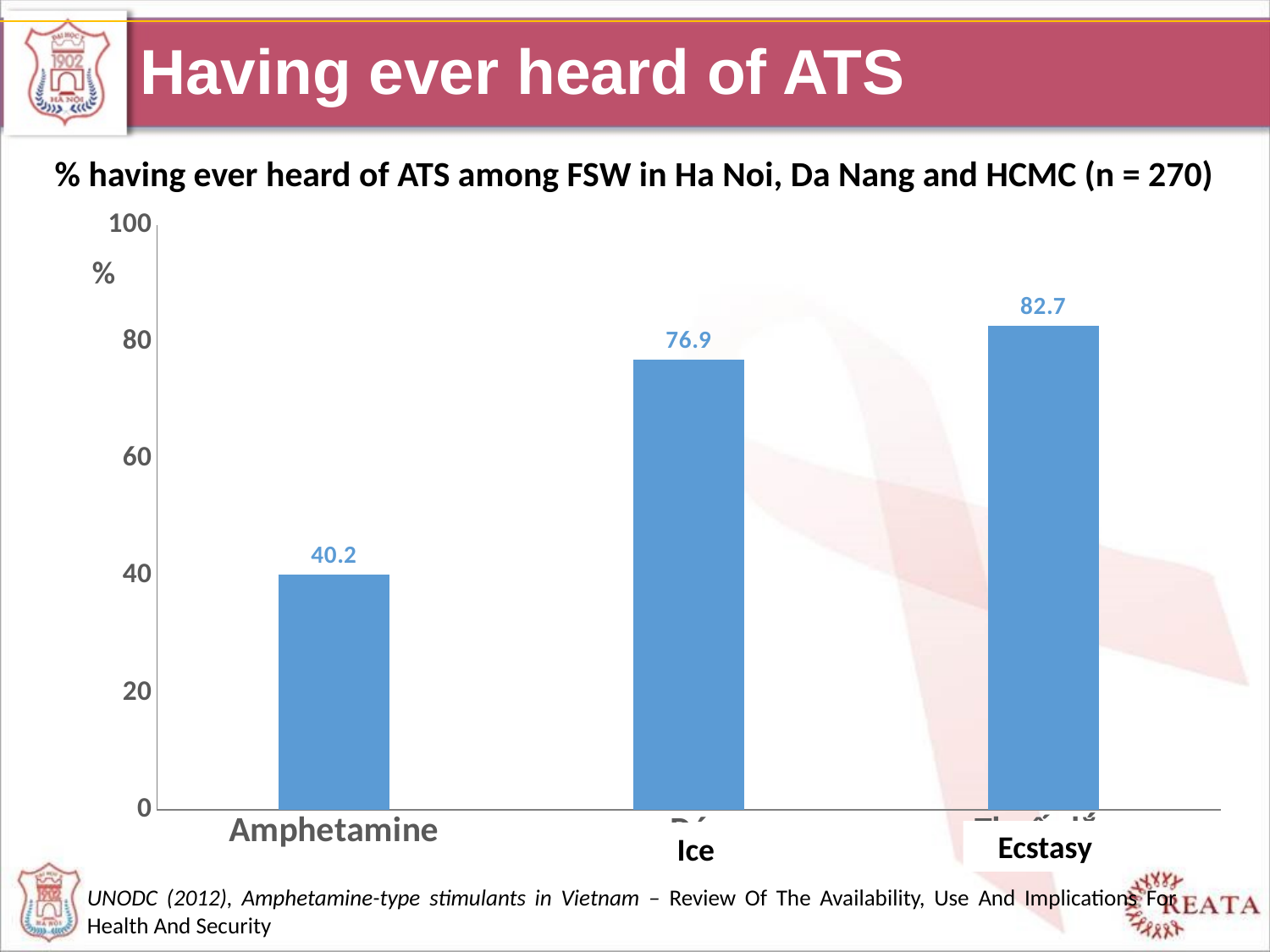

# Having ever heard of ATS
% having ever heard of ATS among FSW in Ha Noi, Da Nang and HCMC (n = 270)

### Chart

| Category | Series 1 |
|---|---|
| Amphetamine | 40.2 |
| Đá | 76.9 |
| Thuốc lắc | 82.7 |
Ecstasy
Ice
UNODC (2012), Amphetamine-type stimulants in Vietnam – Review Of The Availability, Use And Implications For Health And Security